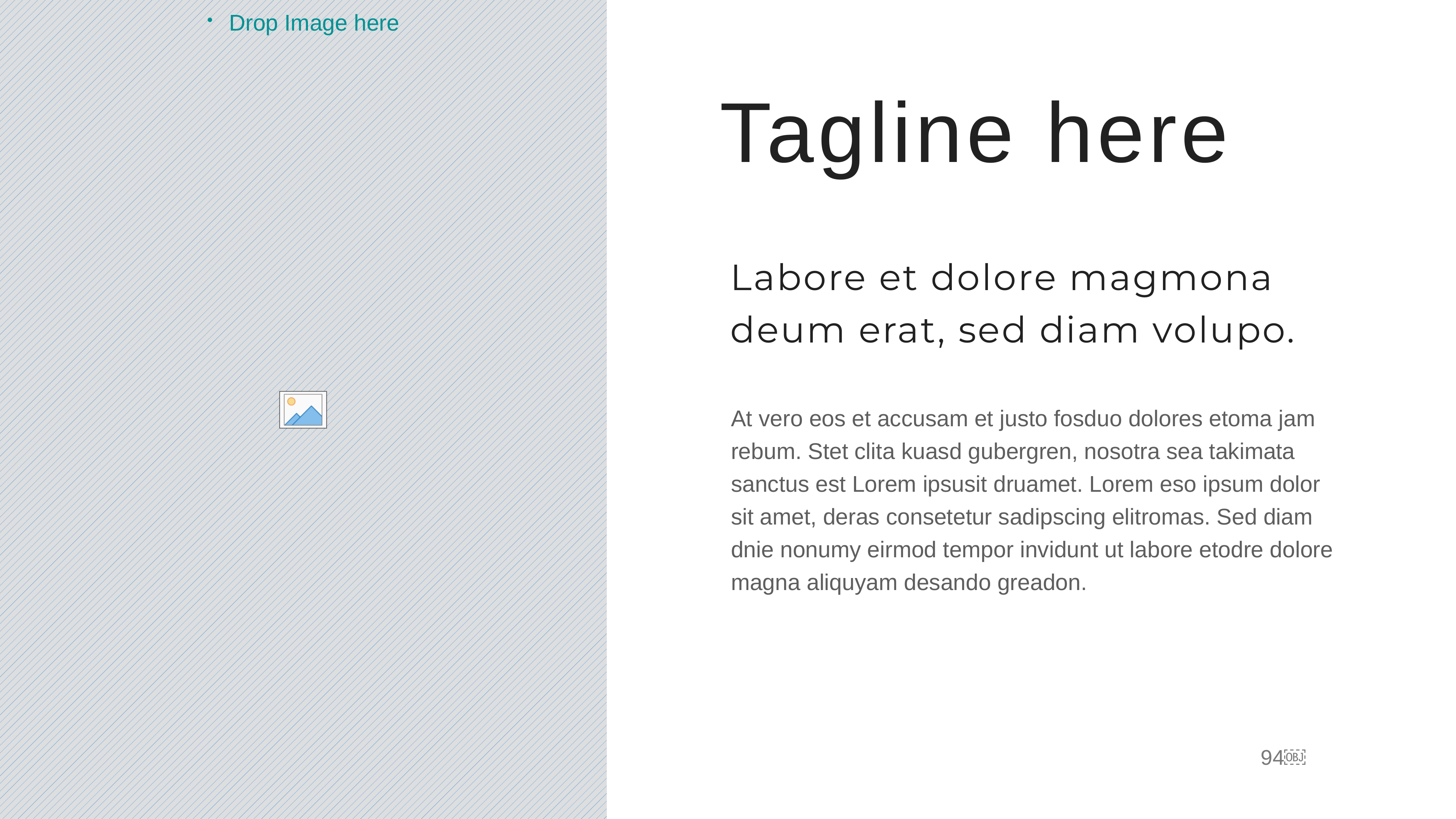

Tagline here
Labore et dolore magmona deum erat, sed diam volupo.
At vero eos et accusam et justo fosduo dolores etoma jam rebum. Stet clita kuasd gubergren, nosotra sea takimata sanctus est Lorem ipsusit druamet. Lorem eso ipsum dolor sit amet, deras consetetur sadipscing elitromas. Sed diam dnie nonumy eirmod tempor invidunt ut labore etodre dolore magna aliquyam desando greadon.